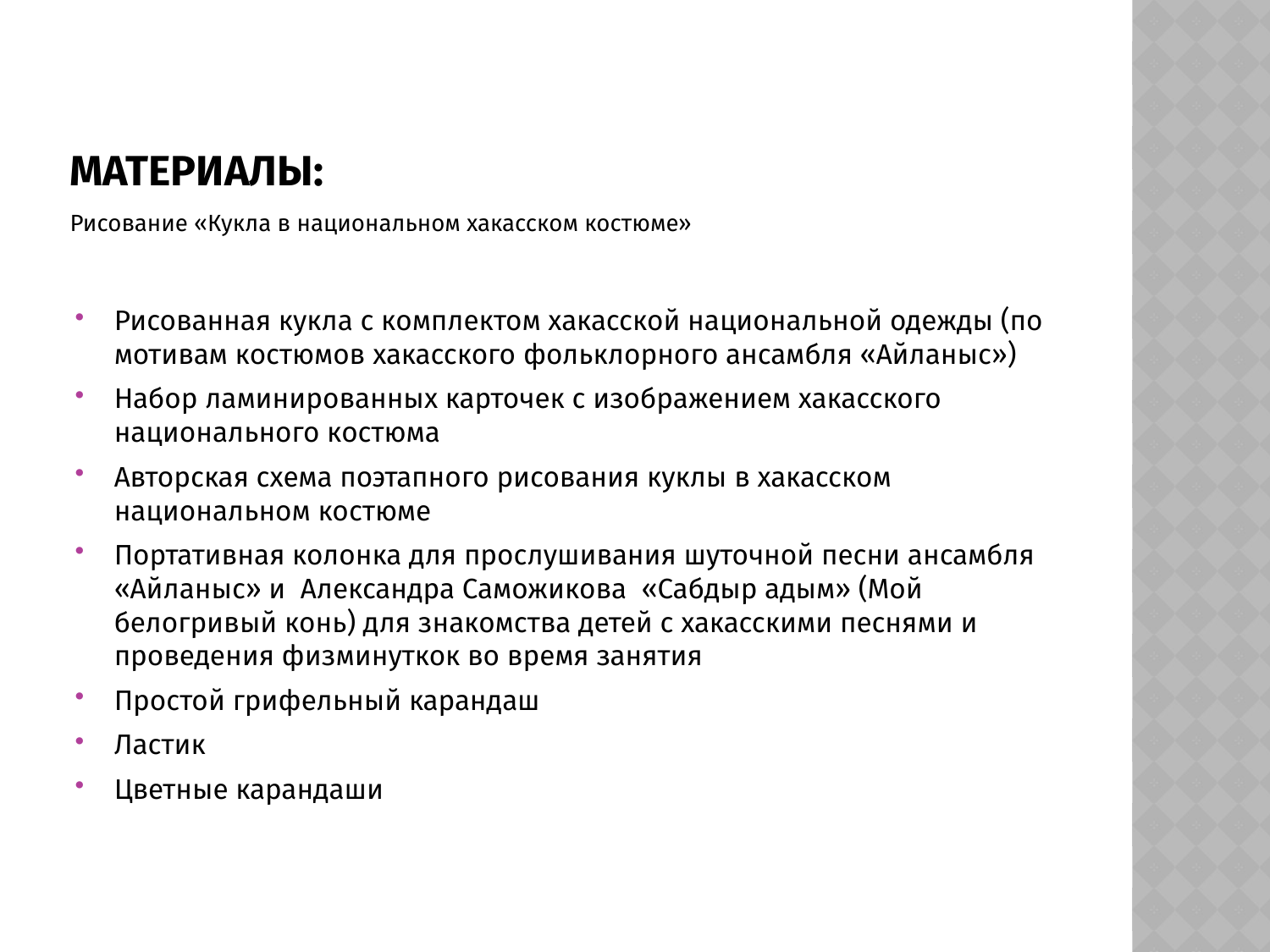

# Материалы:
Рисование «Кукла в национальном хакасском костюме»
Рисованная кукла с комплектом хакасской национальной одежды (по мотивам костюмов хакасского фольклорного ансамбля «Айланыс»)
Набор ламинированных карточек с изображением хакасского национального костюма
Авторская схема поэтапного рисования куклы в хакасском национальном костюме
Портативная колонка для прослушивания шуточной песни ансамбля «Айланыс» и  Александра Саможикова  «Сабдыр адым» (Мой белогривый конь) для знакомства детей с хакасскими песнями и проведения физминуткок во время занятия
Простой грифельный карандаш
Ластик
Цветные карандаши